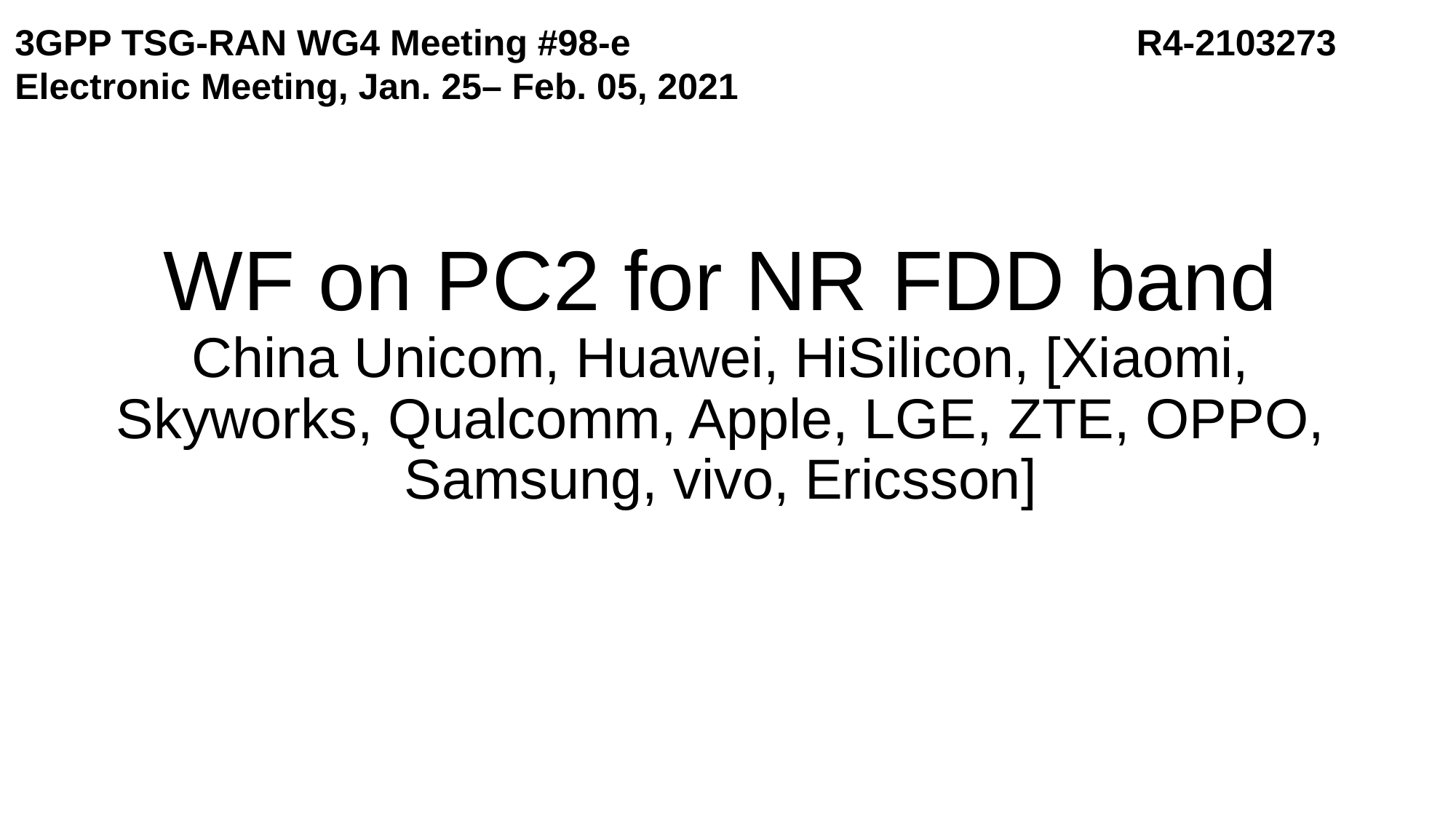

3GPP TSG-RAN WG4 Meeting #98-e	                                              R4-2103273
Electronic Meeting, Jan. 25– Feb. 05, 2021
# WF on PC2 for NR FDD band China Unicom, Huawei, HiSilicon, [Xiaomi, Skyworks, Qualcomm, Apple, LGE, ZTE, OPPO, Samsung, vivo, Ericsson]